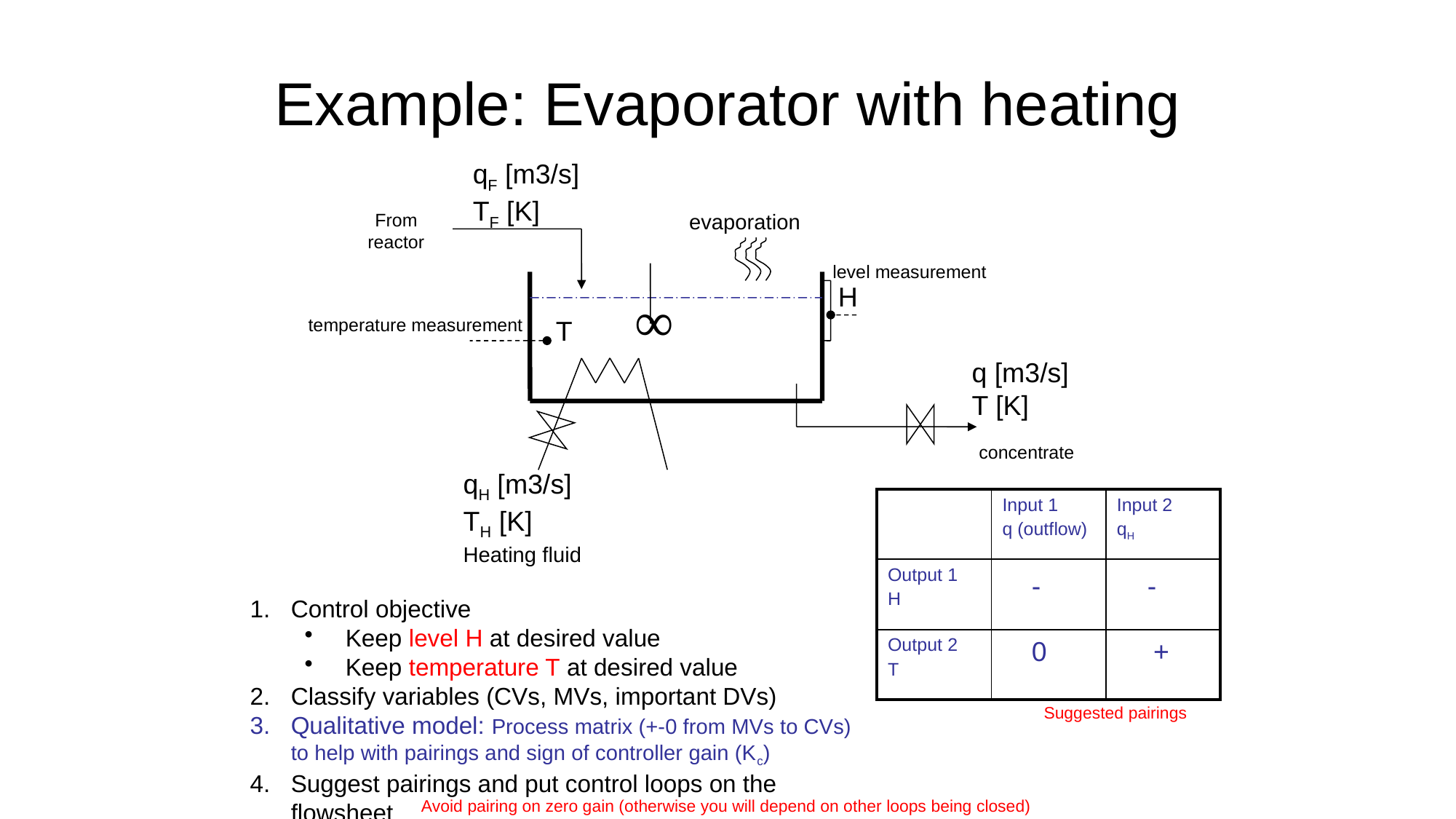

# Example: Evaporator with heating
qF [m3/s]
TF [K]
evaporation
From
reactor

level measurement

∞

H

temperature measurement
T

q [m3/s]
T [K]

concentrate
qH [m3/s]
TH [K]
Heating fluid
|  | Input 1 q (outflow) | Input 2 qH |
| --- | --- | --- |
| Output 1 H |  |  |
| Output 2 T |  |  |
-              -

0              +
Control objective
Keep level H at desired value
Keep temperature T at desired value
Classify variables (CVs, MVs, important DVs)
Qualitative model: Process matrix (+-0 from MVs to CVs) to help with pairings and sign of controller gain (Kc)
Suggest pairings and put control loops on the flowsheet

Suggested pairings
Avoid pairing on zero gain (otherwise you will depend on other loops being closed)